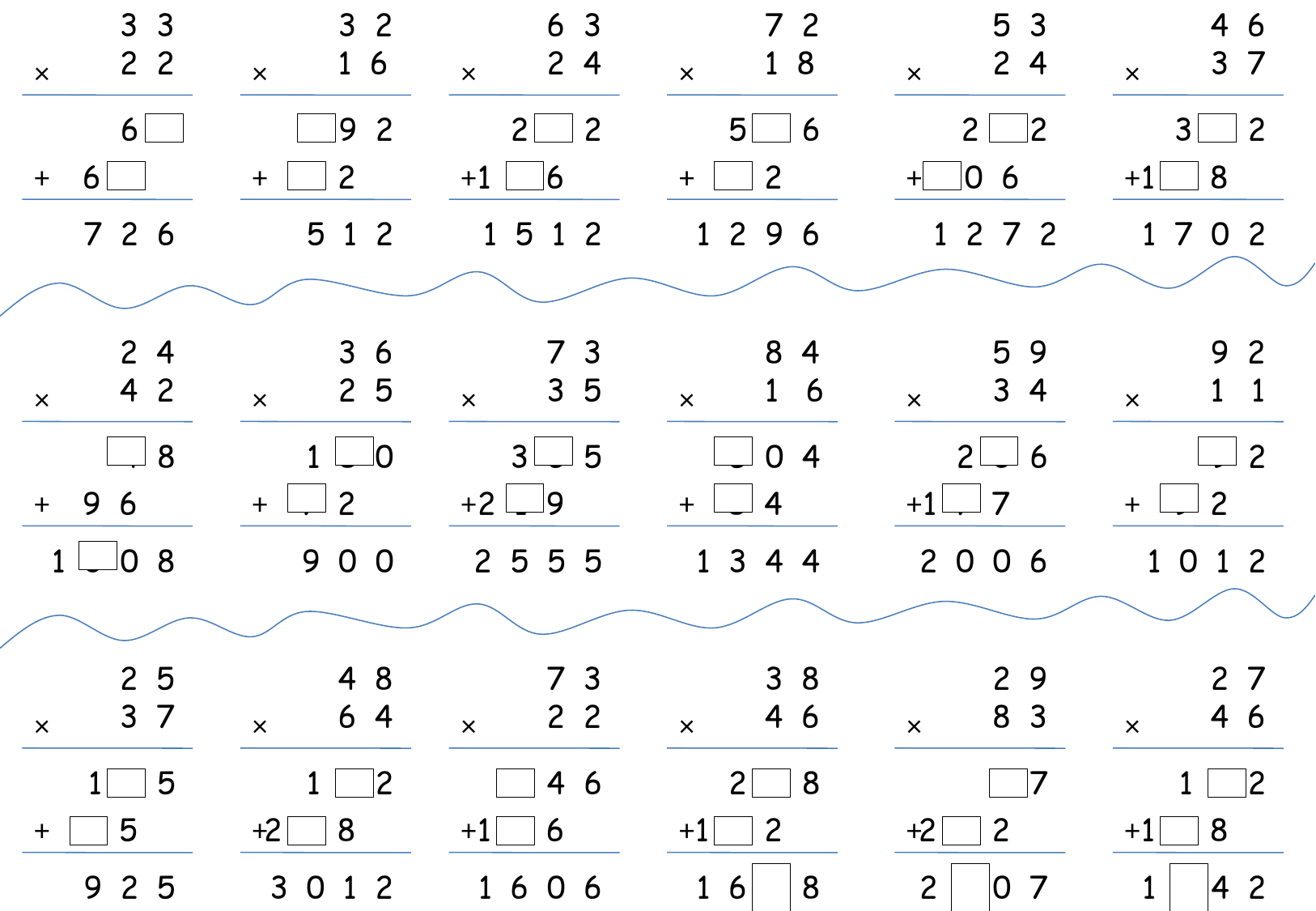

3  3
×
6  6
2  2
6  6
+
7  2  6
3  2
×
1  9  2
1  6
3  2
+
5  1  2
6  3
×
2  5  2
2  4
1  2  6
+
1  5  1  2
7  2
×
5  7  6
1  8
7  2
+
1  2  9  6
5  3
×
2  1  2
2  4
1  0  6
+
1  2  7  2
4  6
×
3  2  2
3  7
1  3  8
+
1  7  0  2

2  4
×
4  8
4  2
9  6
+
1  0  0  8
3  6
×
1  8  0
2  5
7  2
+
9  0  0
7  3
×
3  6  5
3  5
2  1  9
+
2  5  5  5
8  4
×
5  0  4
1   6
8  4
+
1  3  4  4
5  9
×
2  3  6
3  4
1  7  7
+
2  0  0  6
9  2
×
9  2
1   1
9  2
+
1  0  1  2

2  5
×
1  7  5
3  7
7  5
+
9  2  5
4  8
×
1  9  2
6  4
2  8  8
+
3  0  1  2
7  3
×
1  4  6
2  2
1  4  6
+
1  6  0  6
3  8
×
2  2  8
4  6
1  4  2
+
1  6  4  8
2  9
×
8  7
8  3
2  3  2
+
2  4  0  7
2  7
×
1  6  2
4  6
1  0  8
+
1  2  4  2